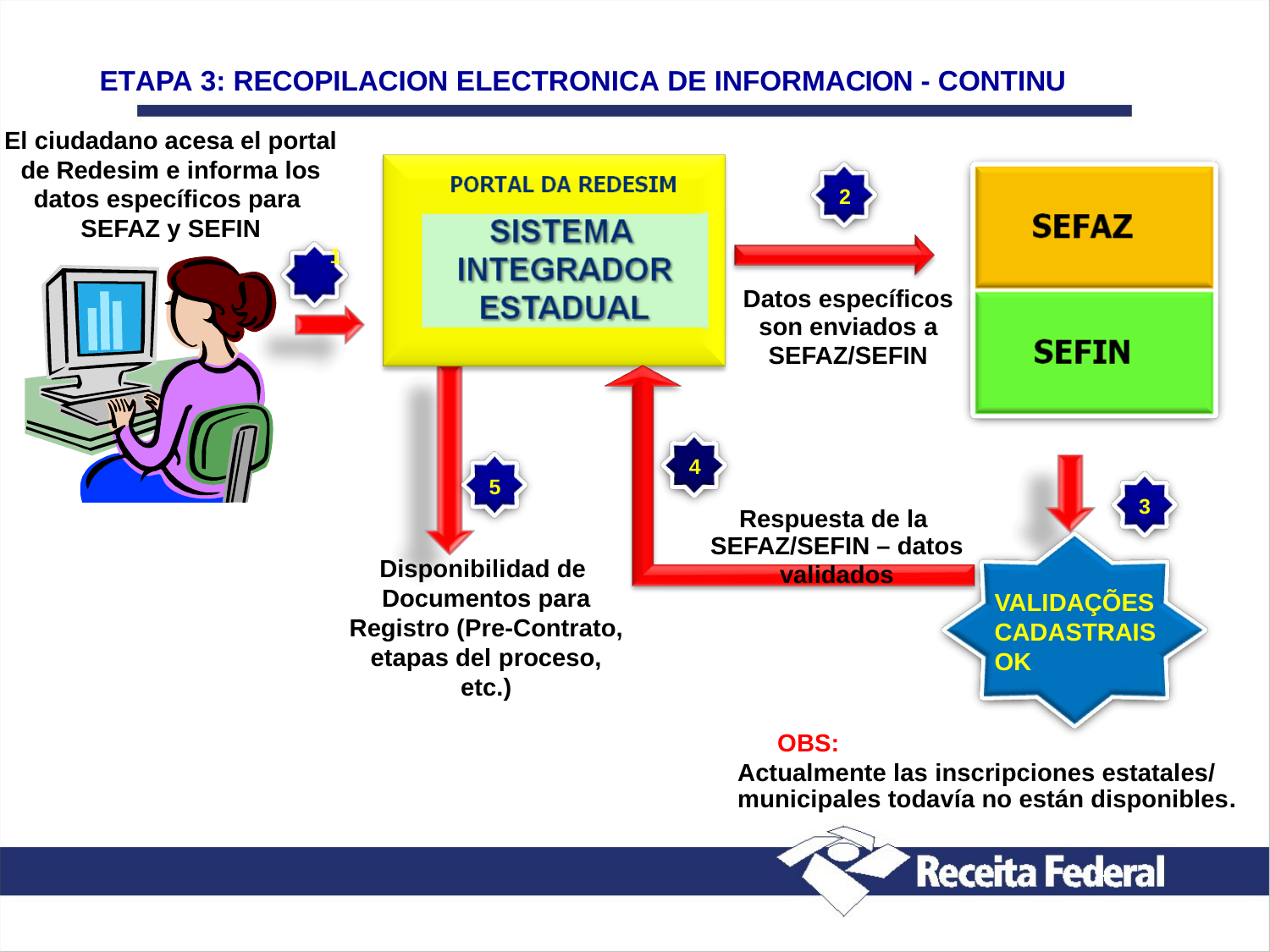

ETAPA 3: RECOPILACION ELECTRONICA DE INFORMACION - CONTINU
El ciudadano acesa el portal
de Redesim e informa los datos específicos para  SEFAZ y SEFIN
1

2

Datos específicos
son enviados a
SEFAZ/SEFIN

4

5
3
Respuesta de la
SEFAZ/SEFIN – datos validados

Disponibilidad de
Documentos para Registro (Pre-Contrato, etapas del proceso, etc.)
VALIDAÇÕES
CADASTRAIS OK
OBS:

Actualmente las inscripciones estatales/ municipales todavía no están disponibles.